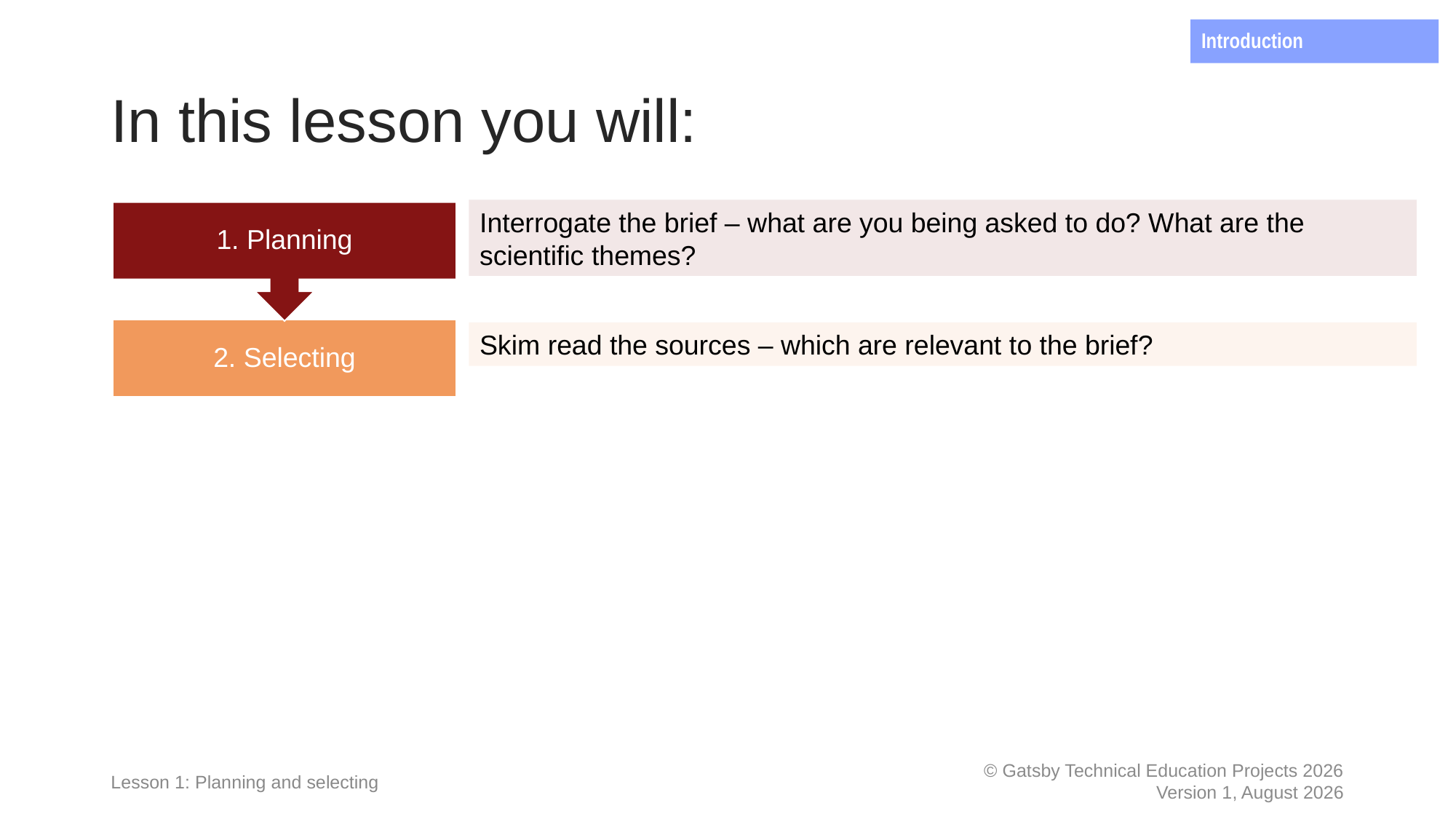

Introduction
# In this lesson you will:
Interrogate the brief – what are you being asked to do? What are the scientific themes?
2. Selecting
1. Planning
Skim read the sources – which are relevant to the brief?
Lesson 1: Planning and selecting